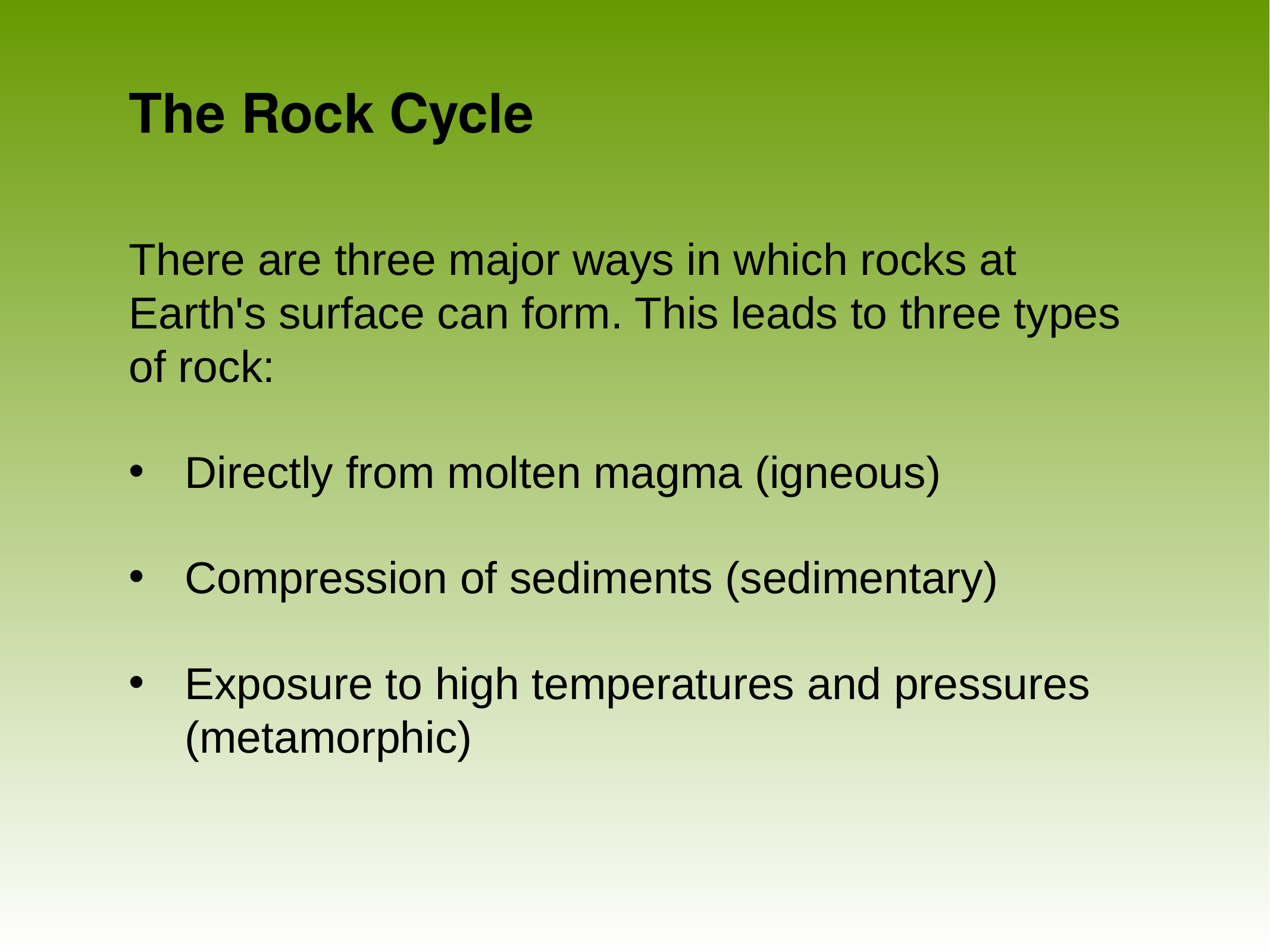

# The Rock Cycle

There are three major ways in which rocks at Earth's surface can form. This leads to three types of rock:
Directly from molten magma (igneous)
Compression of sediments (sedimentary)
Exposure to high temperatures and pressures (metamorphic)